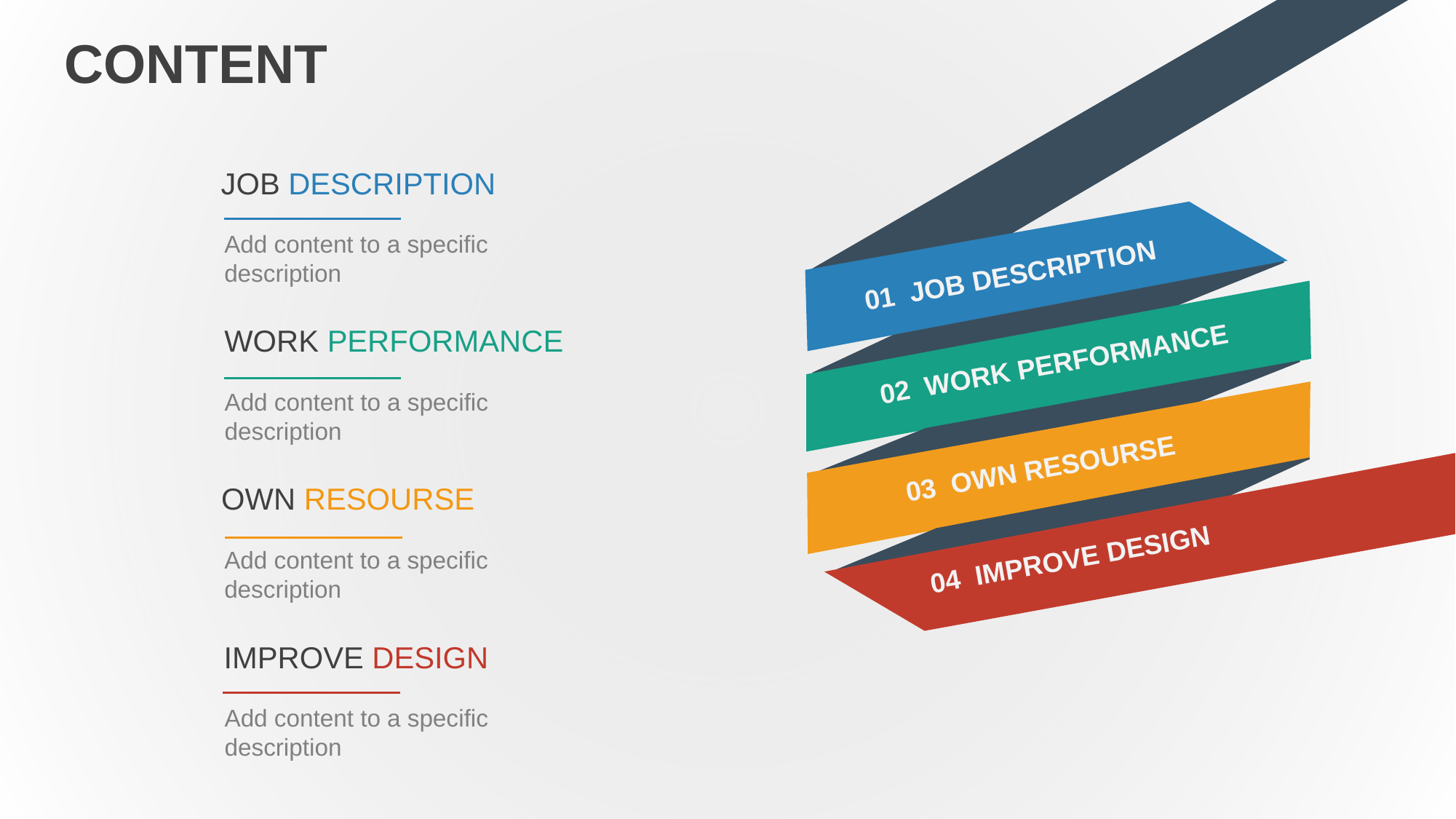

CONTENT
JOB DESCRIPTION
Add content to a specific description
01  JOB DESCRIPTION
WORK PERFORMANCE
Add content to a specific description
02  WORK PERFORMANCE
03  OWN RESOURSE
OWN RESOURSE
Add content to a specific description
04  IMPROVE DESIGN
IMPROVE DESIGN
Add content to a specific description